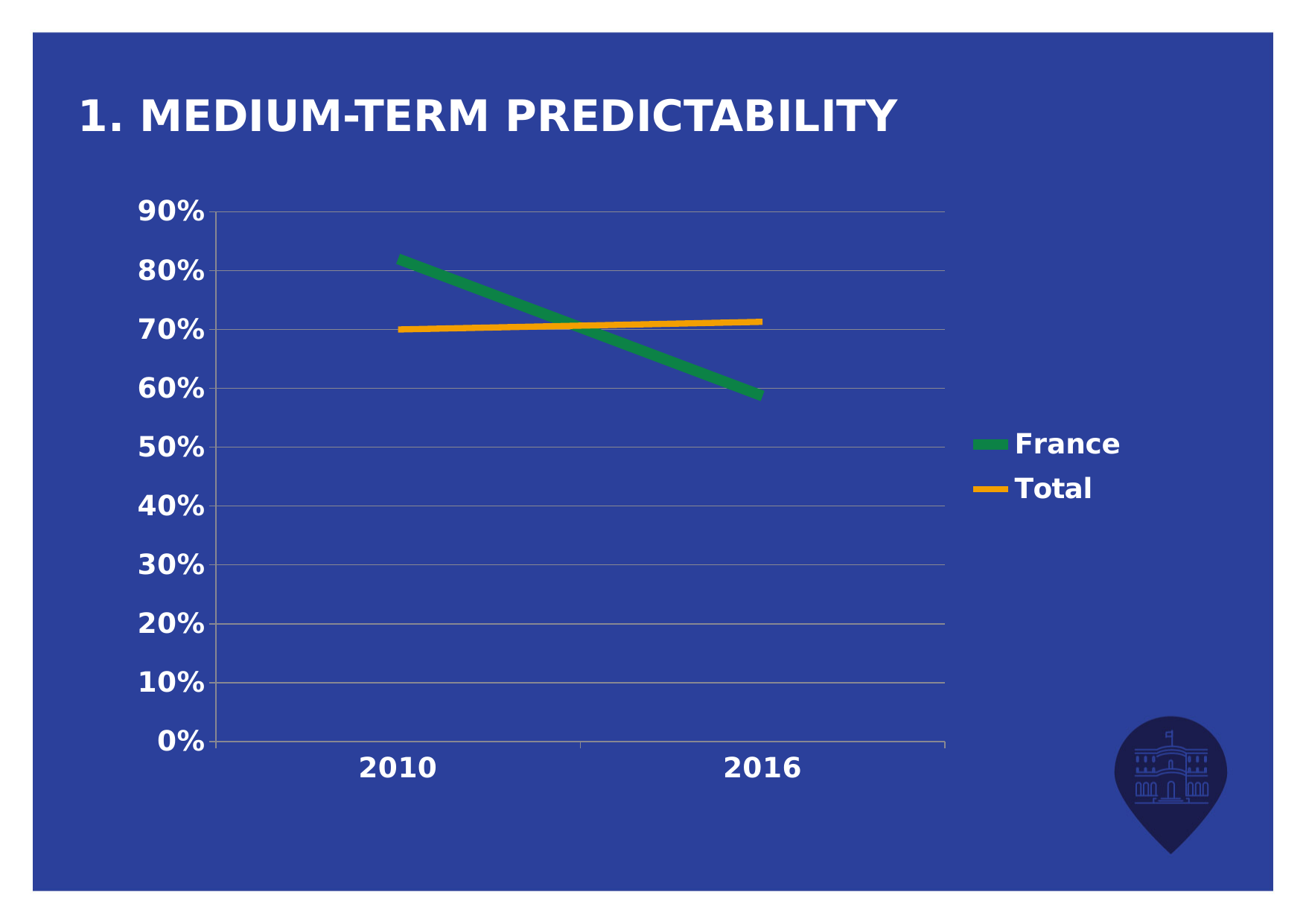

# 1. MEDIUM-TERM PREDIctability

### Chart

| Category | France | Total |
|---|---|---|
| 2010 | 0.82 | 0.7 |
| 2016 | 0.587 | 0.713 |